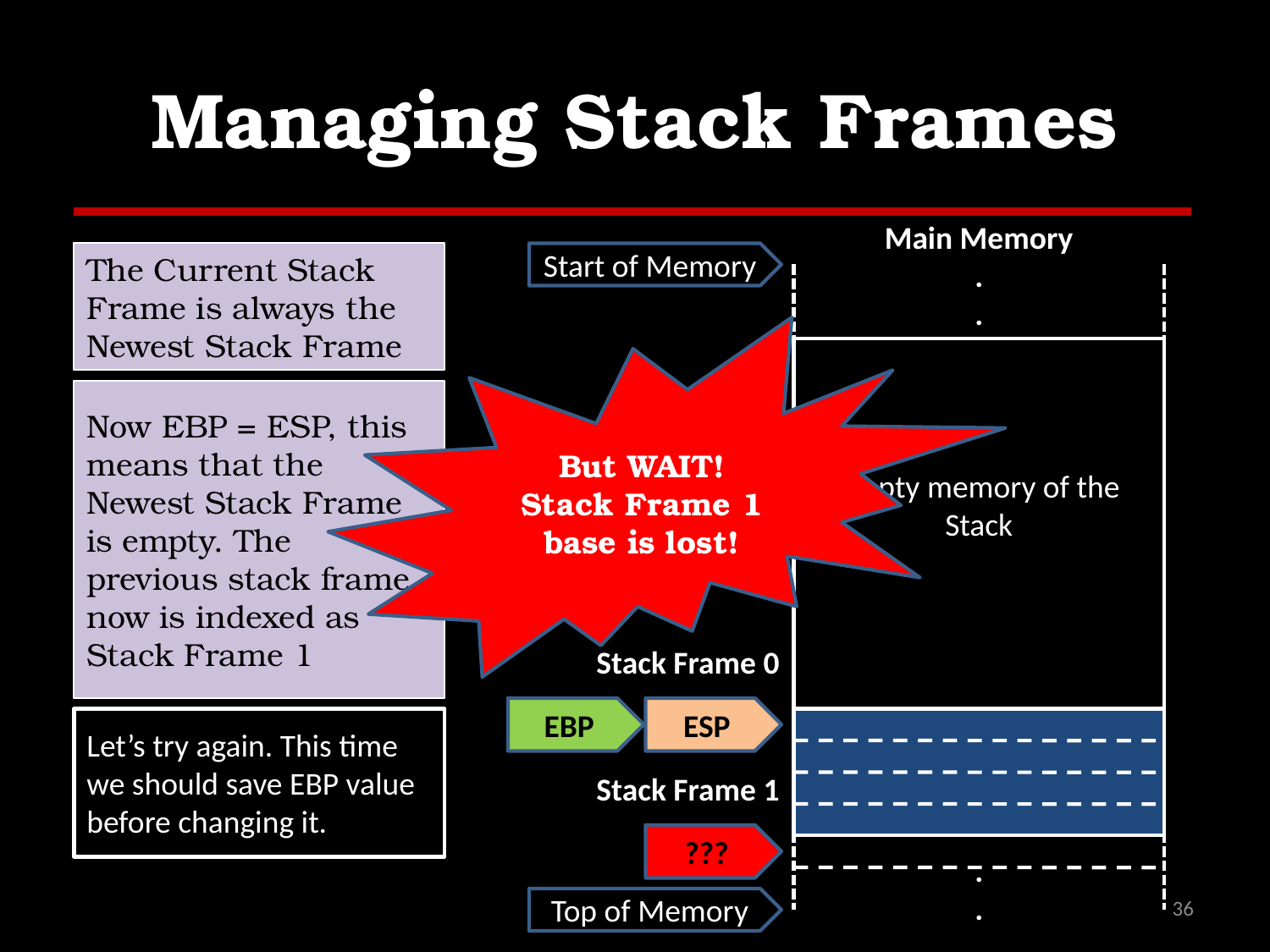

# Managing Stack Frames
Main Memory
.
.

The Current Stack Frame is always the Newest Stack Frame

Start of Memory
But WAIT!
Stack Frame 1 base is lost!
Empty memory of the Stack

Now EBP = ESP, this means that the Newest Stack Frame is empty. The previous stack frame now is indexed as
Stack Frame 1
Stack Frame 0
EBP
ESP
Let’s try again. This time we should save EBP value before changing it.

Stack Frame 1
???
.
.
36
Top of Memory